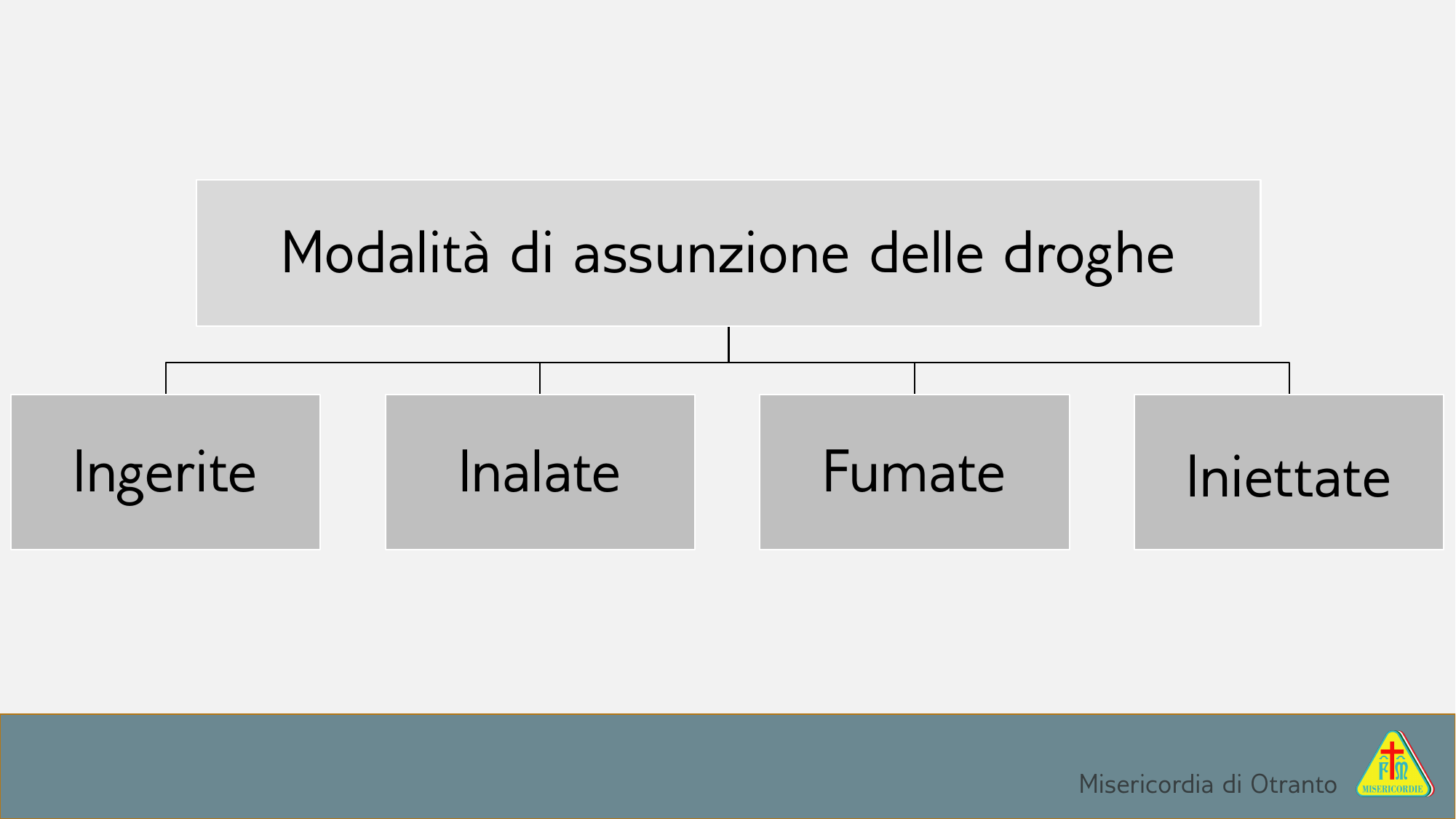

Modalità di assunzione delle droghe
Ingerite
Inalate
Fumate

Iniettate